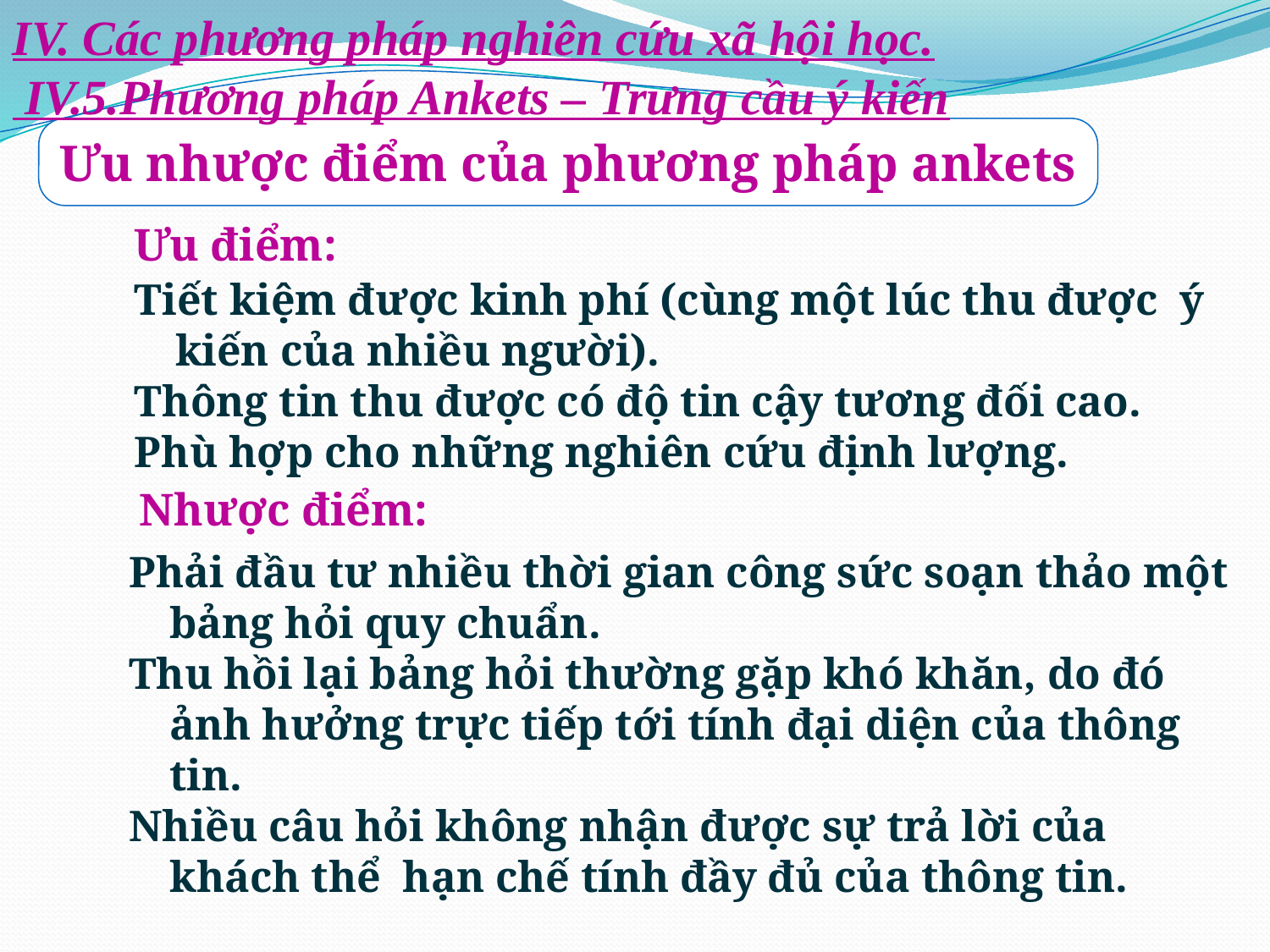

IV. Các phương pháp nghiên cứu xã hội học.
 IV.5.Phương pháp Ankets – Trưng cầu ý kiến
Ưu nhược điểm của phương pháp ankets
Ưu điểm:

Tiết kiệm được kinh phí (cùng một lúc thu được  ý kiến của nhiều người).
Thông tin thu được có độ tin cậy tương đối cao.
Phù hợp cho những nghiên cứu định lượng.
Nhược điểm:
Phải đầu tư nhiều thời gian công sức soạn thảo một bảng hỏi quy chuẩn.
Thu hồi lại bảng hỏi thường gặp khó khăn, do đó ảnh hưởng trực tiếp tới tính đại diện của thông tin.
Nhiều câu hỏi không nhận được sự trả lời của khách thể  hạn chế tính đầy đủ của thông tin.